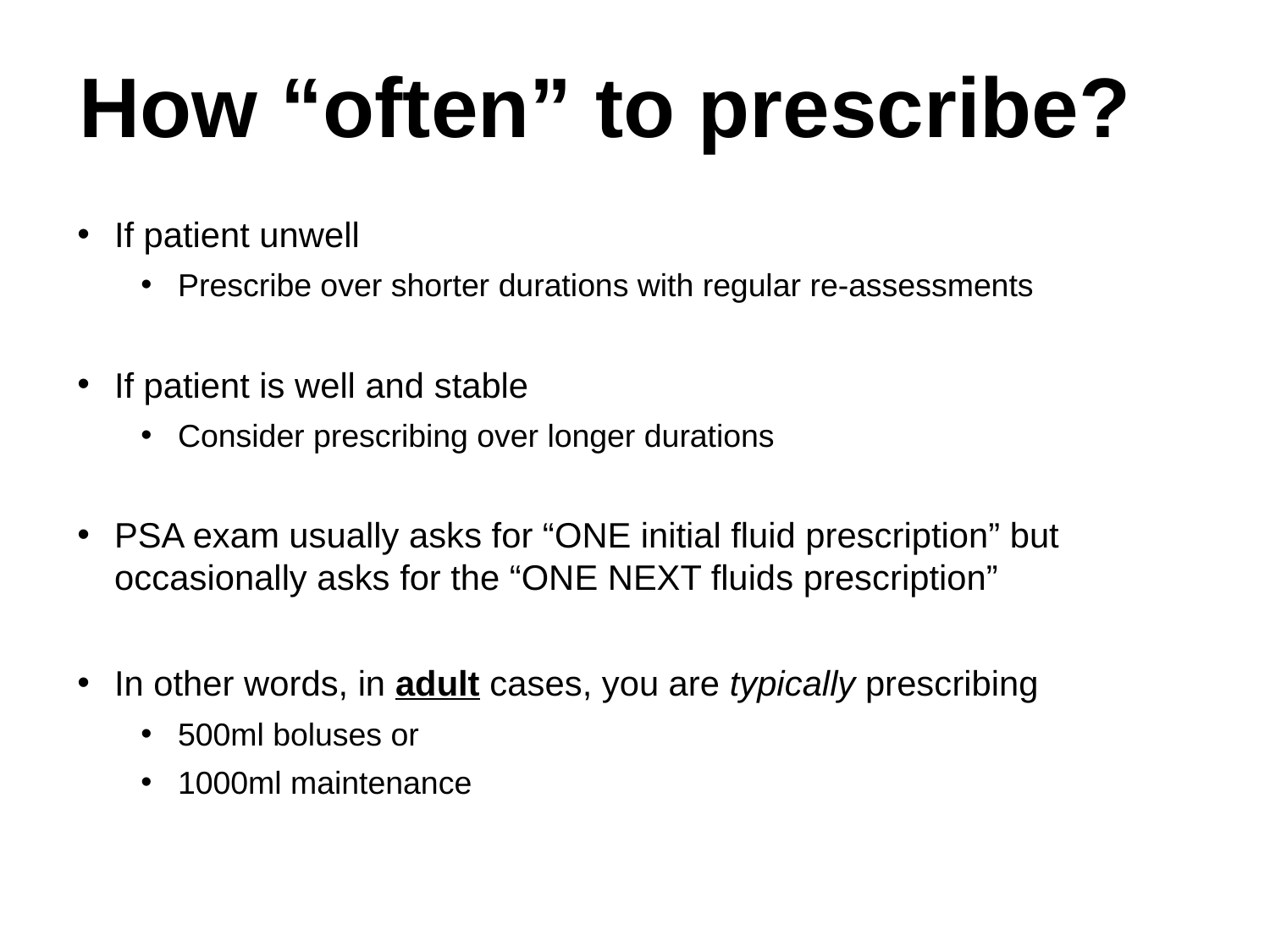

How “often” to prescribe?
If patient unwell
Prescribe over shorter durations with regular re-assessments

If patient is well and stable
Consider prescribing over longer durations

PSA exam usually asks for “ONE initial fluid prescription” but occasionally asks for the “ONE NEXT fluids prescription”

In other words, in adult cases, you are typically prescribing
500ml boluses or
1000ml maintenance